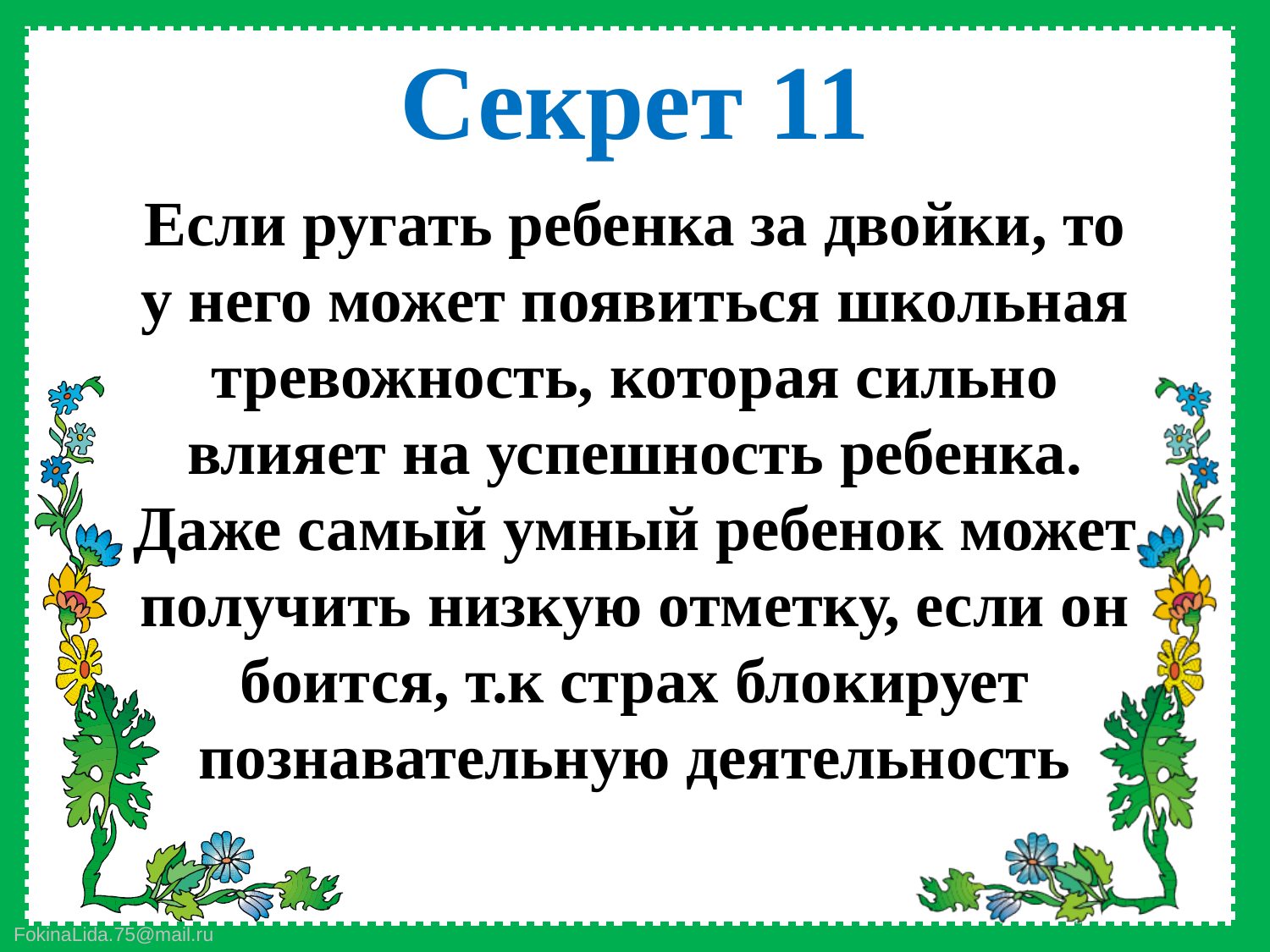

# Секрет 11
Если ругать ребенка за двойки, то у него может появиться школьная тревожность, которая сильно влияет на успешность ребенка. Даже самый умный ребенок может получить низкую отметку, если он боится, т.к страх блокирует познавательную деятельность